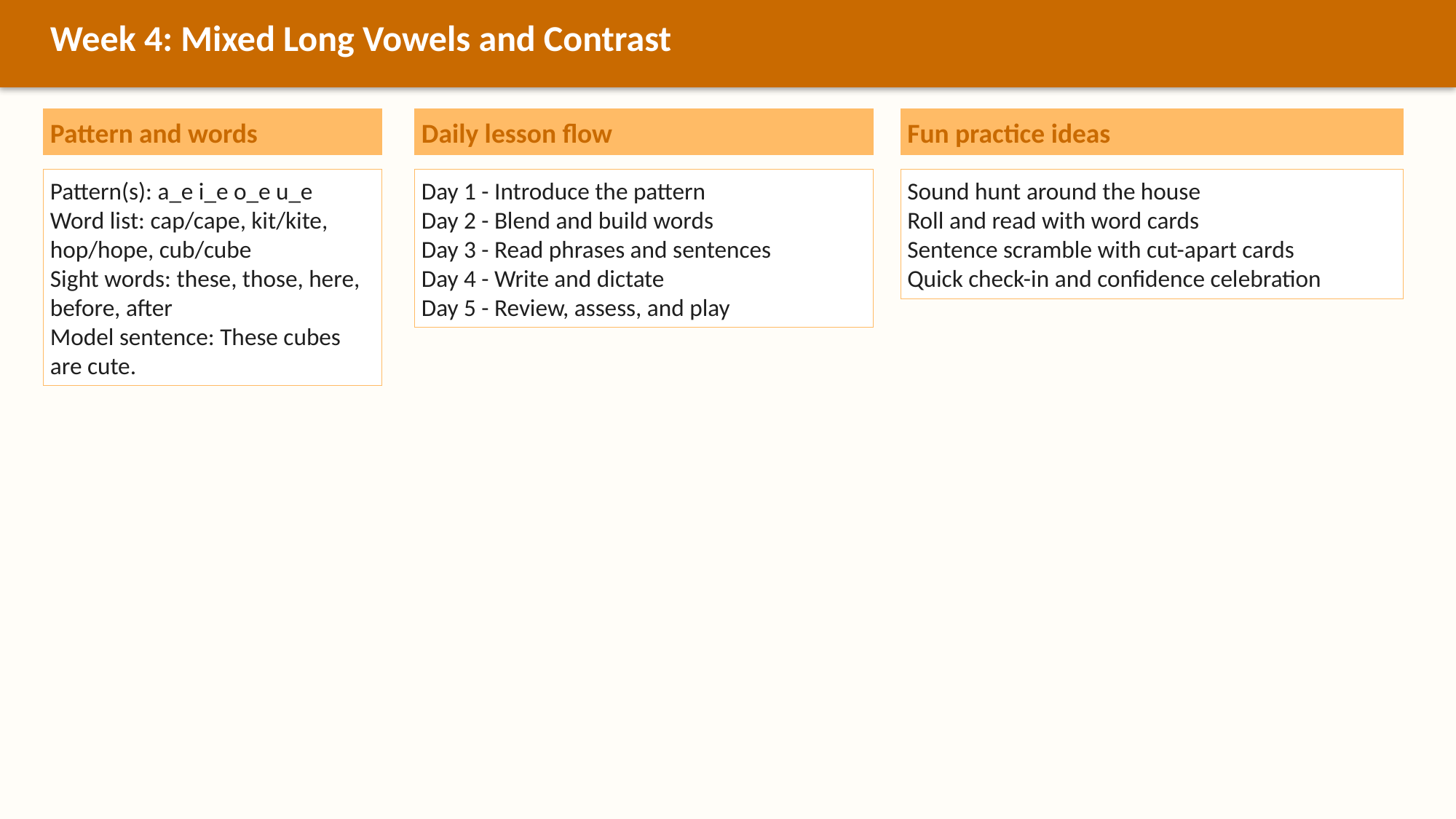

Week 4: Mixed Long Vowels and Contrast
Pattern and words
Daily lesson flow
Fun practice ideas
Pattern(s): a_e i_e o_e u_e
Word list: cap/cape, kit/kite, hop/hope, cub/cube
Sight words: these, those, here, before, after
Model sentence: These cubes are cute.
Day 1 - Introduce the pattern
Day 2 - Blend and build words
Day 3 - Read phrases and sentences
Day 4 - Write and dictate
Day 5 - Review, assess, and play
Sound hunt around the house
Roll and read with word cards
Sentence scramble with cut-apart cards
Quick check-in and confidence celebration